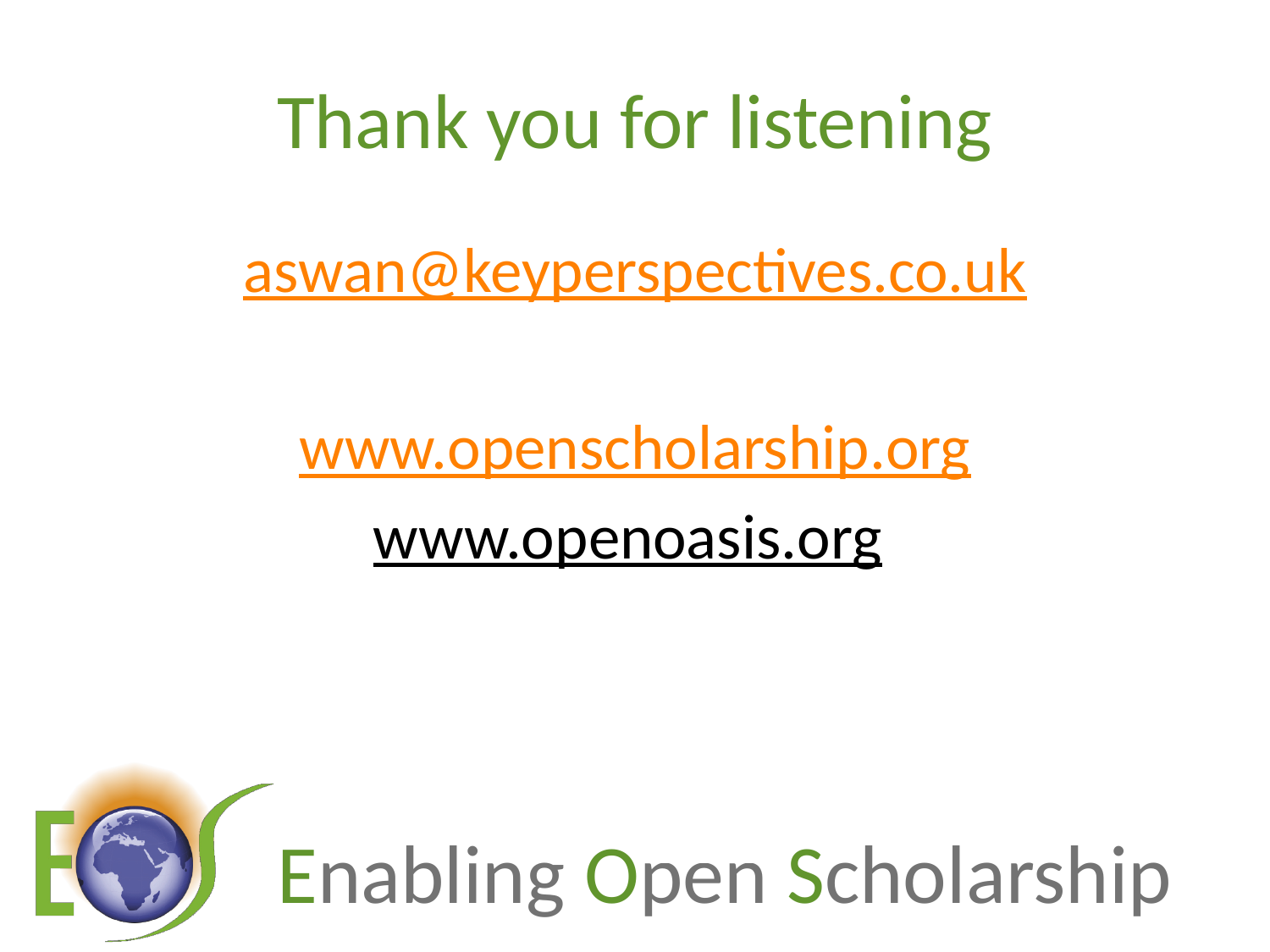

# Thank you for listening
aswan@keyperspectives.co.uk

www.openscholarship.org
www.openoasis.org